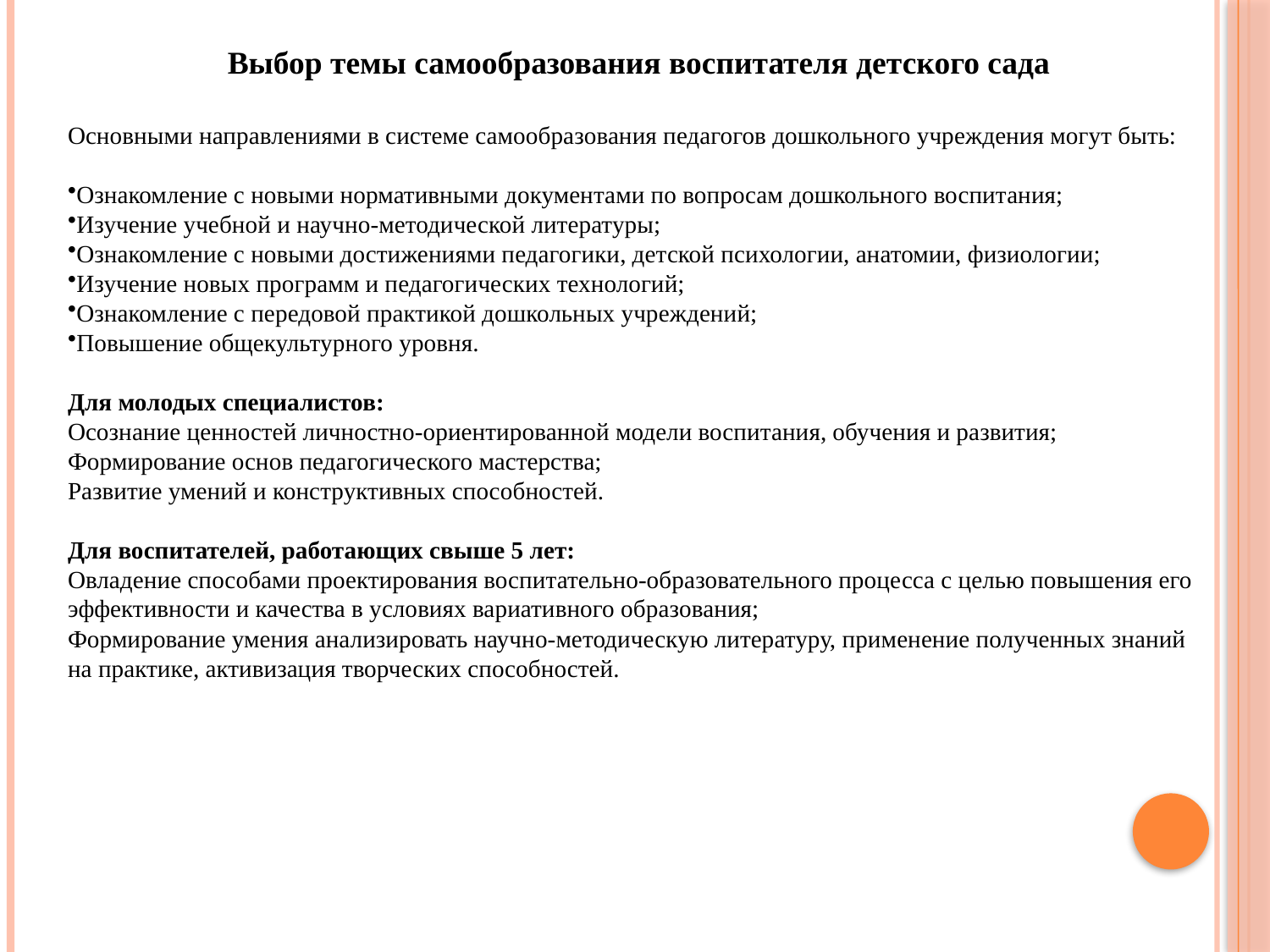

Выбор темы самообразования воспитателя детского сада
Основными направлениями в системе самообразования педагогов дошкольного учреждения могут быть:

Ознакомление с новыми нормативными документами по вопросам дошкольного воспитания;
Изучение учебной и научно-методической литературы;
Ознакомление с новыми достижениями педагогики, детской психологии, анатомии, физиологии;
Изучение новых программ и педагогических технологий;
Ознакомление с передовой практикой дошкольных учреждений;
Повышение общекультурного уровня.

Для молодых специалистов:
Осознание ценностей личностно-ориентированной модели воспитания, обучения и развития;
Формирование основ педагогического мастерства;
Развитие умений и конструктивных способностей.

Для воспитателей, работающих свыше 5 лет:
Овладение способами проектирования воспитательно-образовательного процесса с целью повышения его эффективности и качества в условиях вариативного образования;
Формирование умения анализировать научно-методическую литературу, применение полученных знаний на практике, активизация творческих способностей.